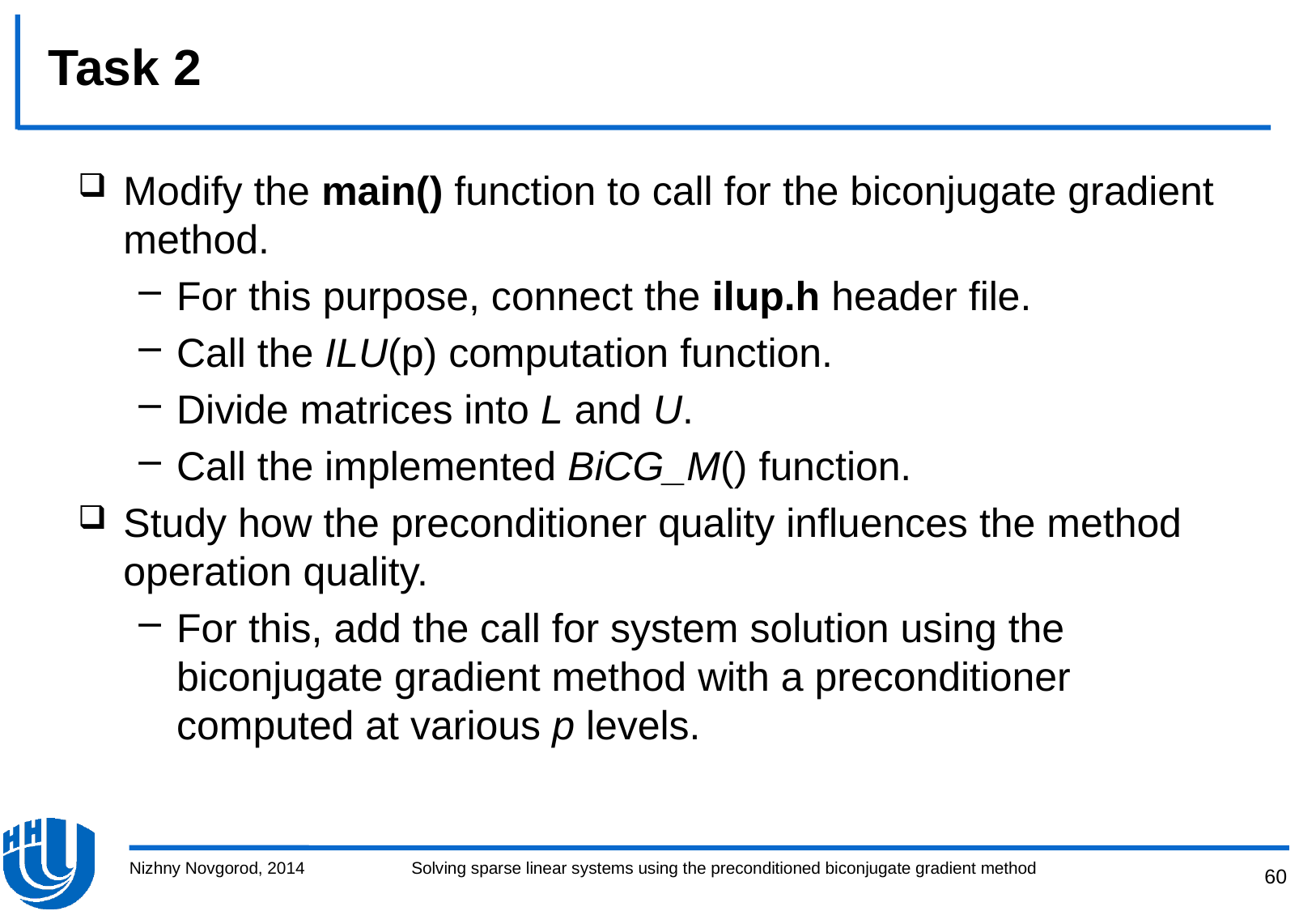

# Task 2
Modify the main() function to call for the biconjugate gradient method.
For this purpose, connect the ilup.h header file.
Call the ILU(p) computation function.
Divide matrices into L and U.
Call the implemented BiCG_M() function.
Study how the preconditioner quality influences the method operation quality.
For this, add the call for system solution using the biconjugate gradient method with a preconditioner computed at various p levels.
Nizhny Novgorod, 2014
Solving sparse linear systems using the preconditioned biconjugate gradient method